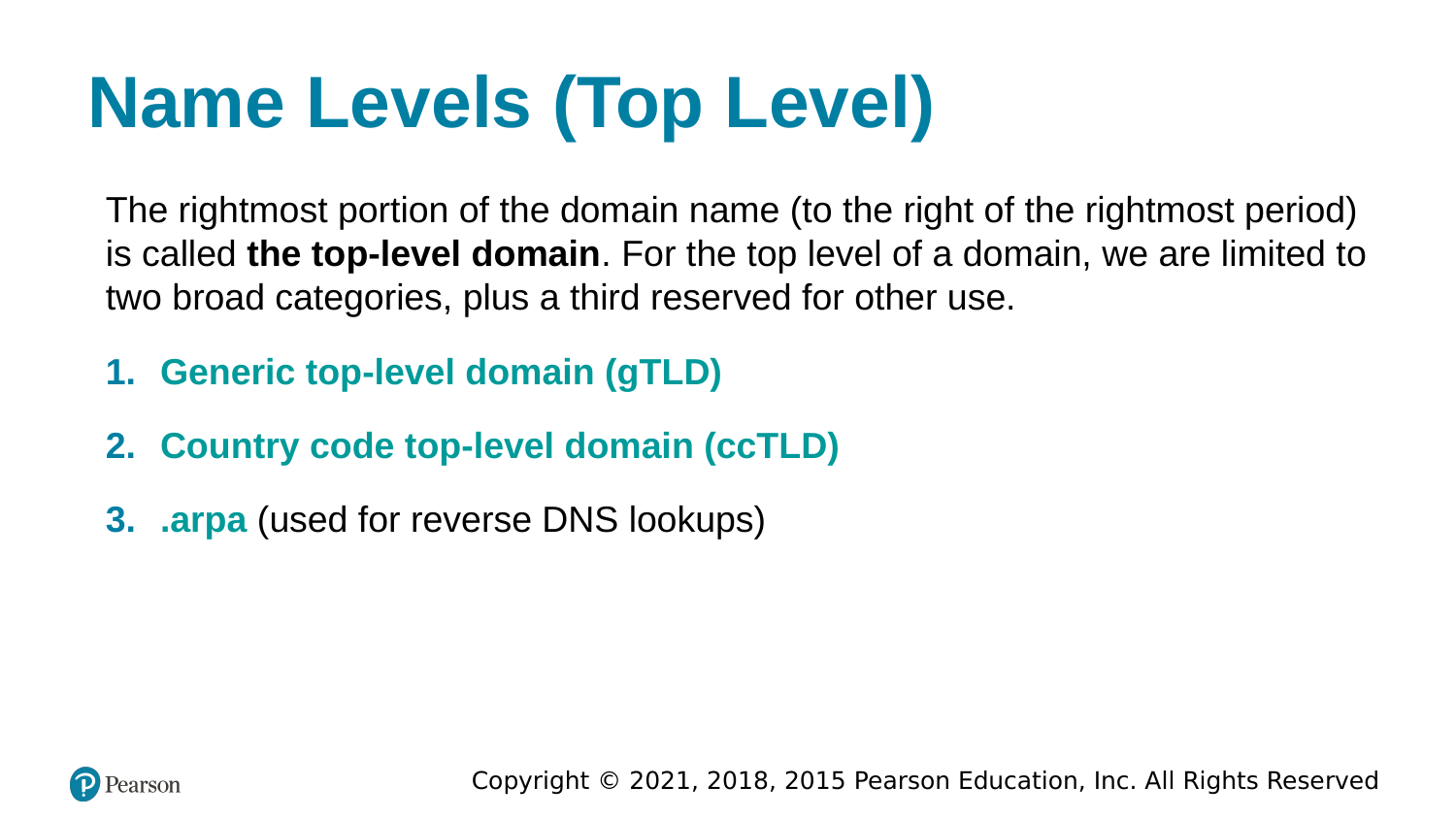

# Name Levels (Top Level)
The rightmost portion of the domain name (to the right of the rightmost period) is called the top-level domain. For the top level of a domain, we are limited to two broad categories, plus a third reserved for other use.
Generic top-level domain (gTLD)
Country code top-level domain (ccTLD)
.arpa (used for reverse DNS lookups)